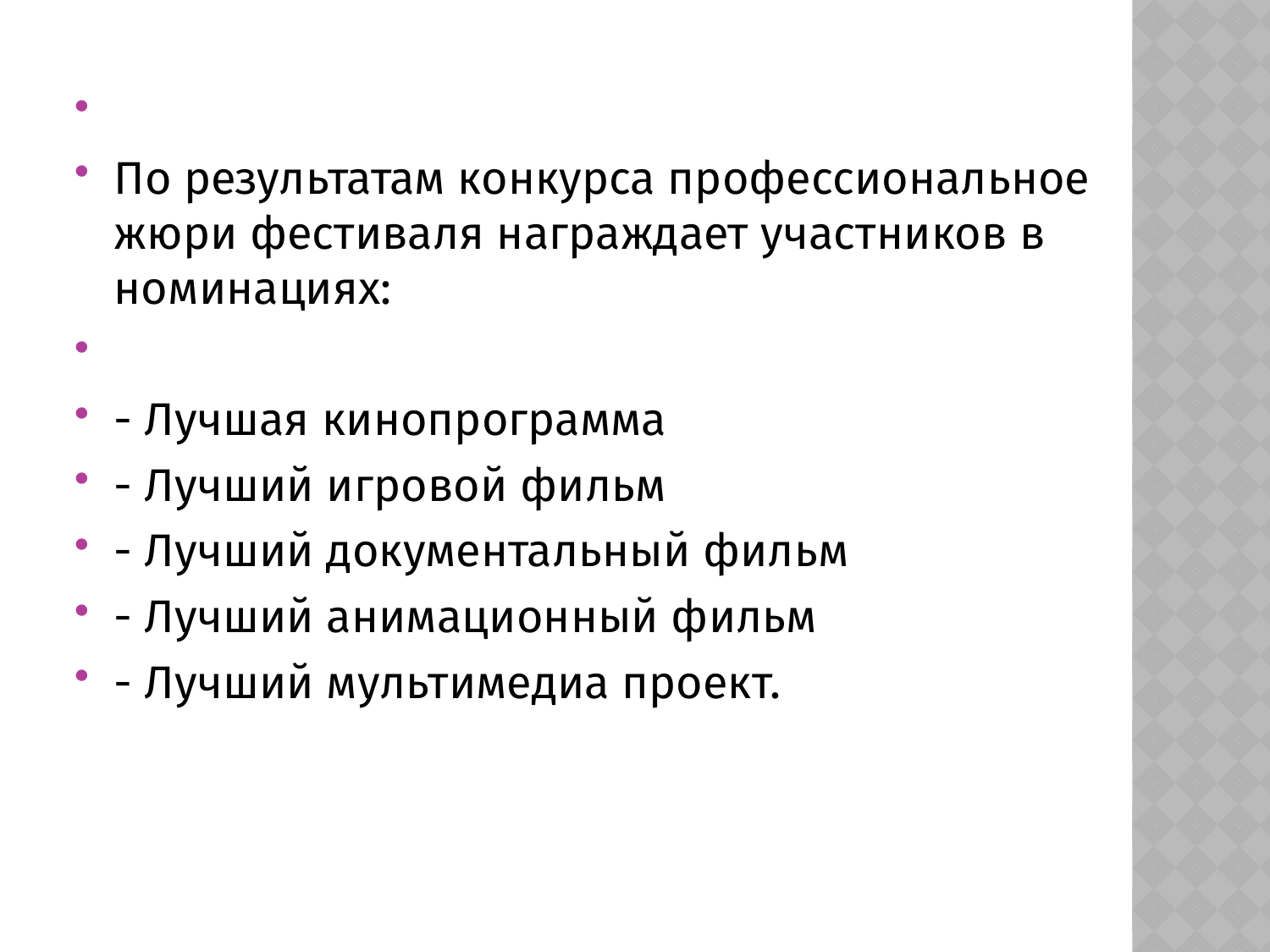

#

По результатам конкурса профессиональное жюри фестиваля награждает участников в номинациях:

- Лучшая кинопрограмма
- Лучший игровой фильм
- Лучший документальный фильм
- Лучший анимационный фильм
- Лучший мультимедиа проект.